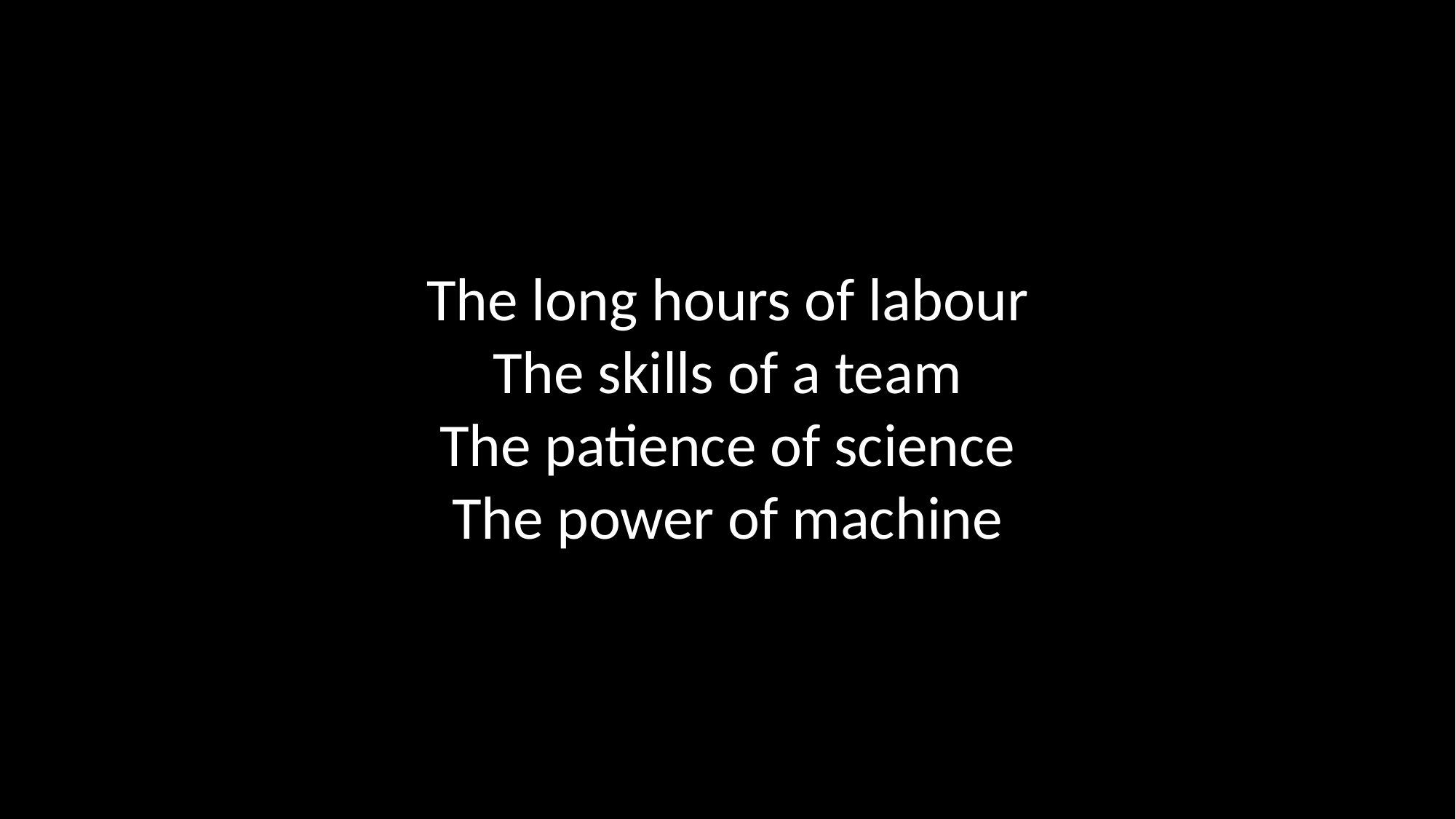

The long hours of labour
The skills of a team
The patience of science
The power of machine